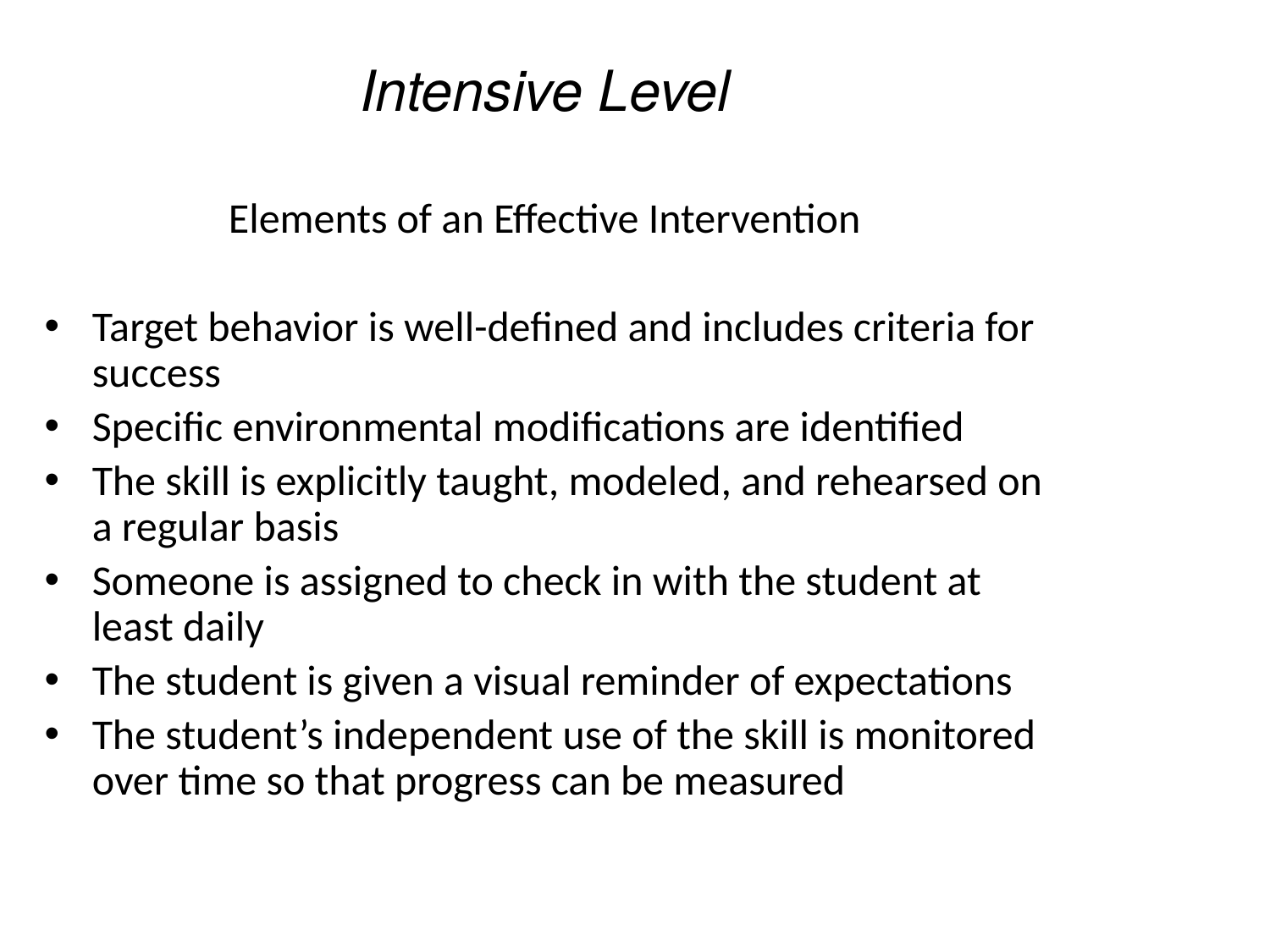

# Intensive Level
Elements of an Effective Intervention

Target behavior is well-defined and includes criteria for success
Specific environmental modifications are identified
The skill is explicitly taught, modeled, and rehearsed on a regular basis
Someone is assigned to check in with the student at least daily
The student is given a visual reminder of expectations
The student’s independent use of the skill is monitored over time so that progress can be measured